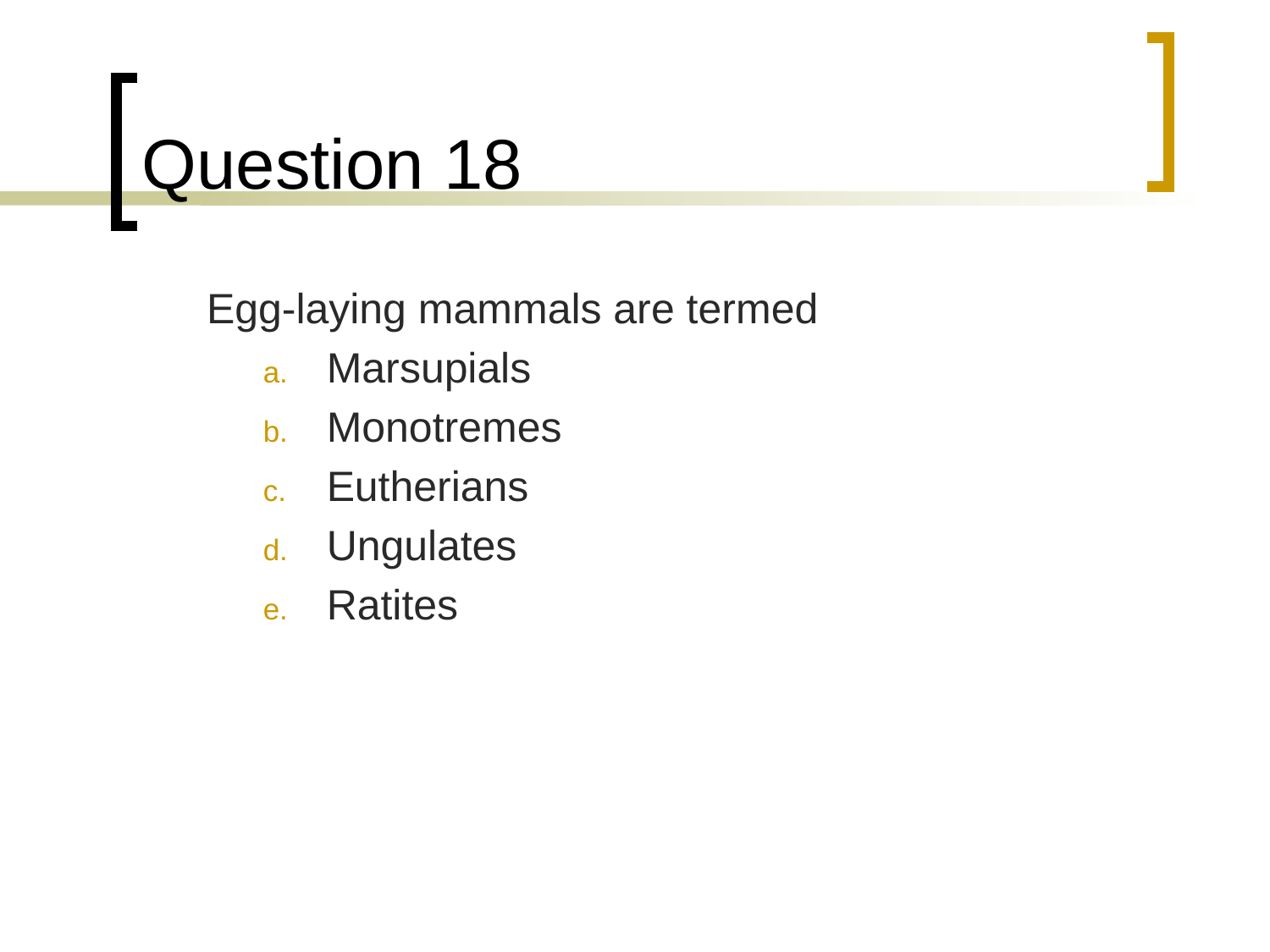

# Question 18
	Egg-laying mammals are termed
Marsupials
Monotremes
Eutherians
Ungulates
Ratites